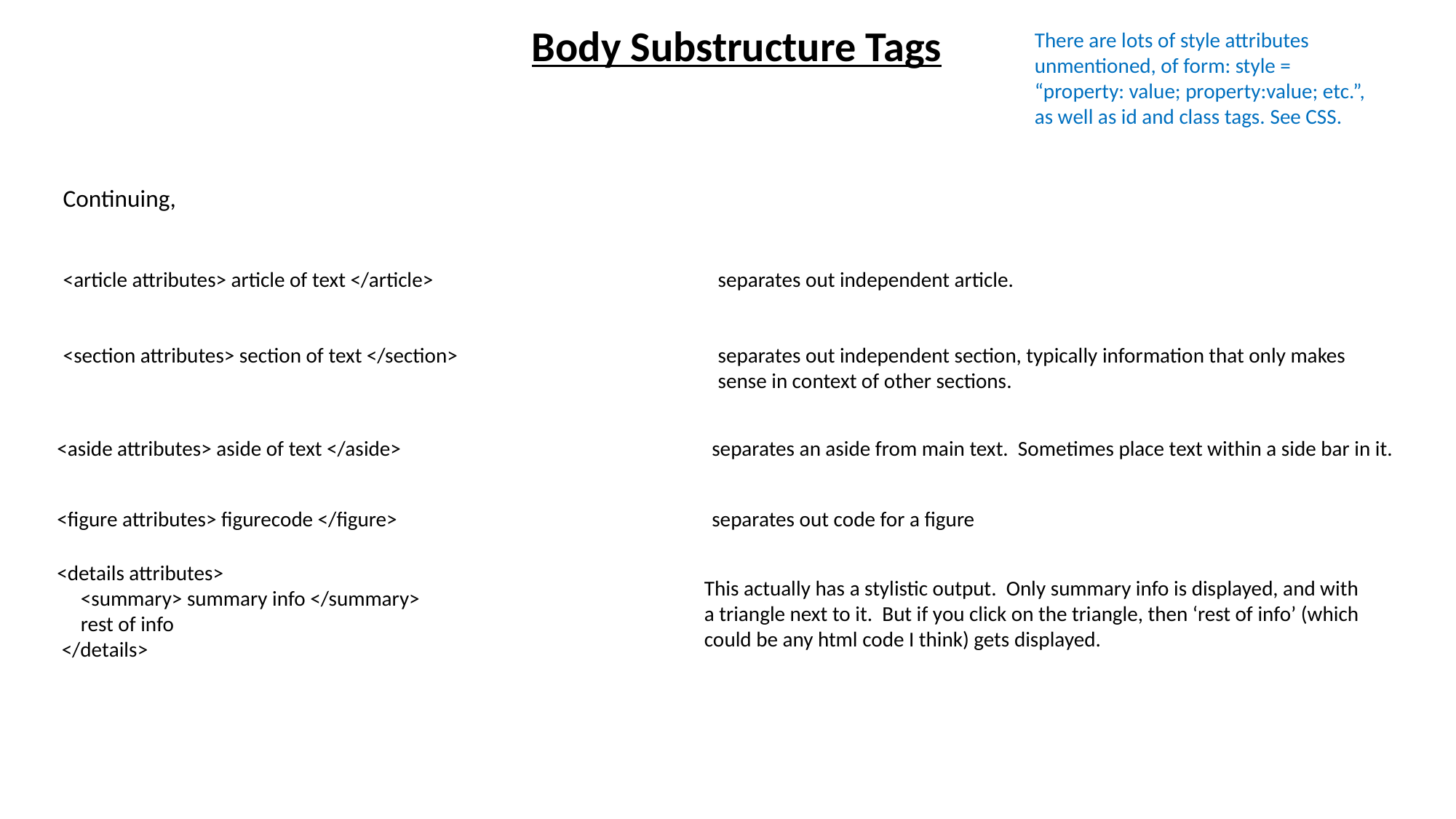

Body Substructure Tags
There are lots of style attributes unmentioned, of form: style = “property: value; property:value; etc.”, as well as id and class tags. See CSS.
Continuing,
<article attributes> article of text </article>			separates out independent article.
<section attributes> section of text </section>			separates out independent section, typically information that only makes
						sense in context of other sections.
<aside attributes> aside of text </aside>			separates an aside from main text.  Sometimes place text within a side bar in it.
<figure attributes> figurecode </figure>			separates out code for a figure
<details attributes>
     <summary> summary info </summary>
     rest of info
 </details>
This actually has a stylistic output.  Only summary info is displayed, and with a triangle next to it.  But if you click on the triangle, then ‘rest of info’ (which could be any html code I think) gets displayed.